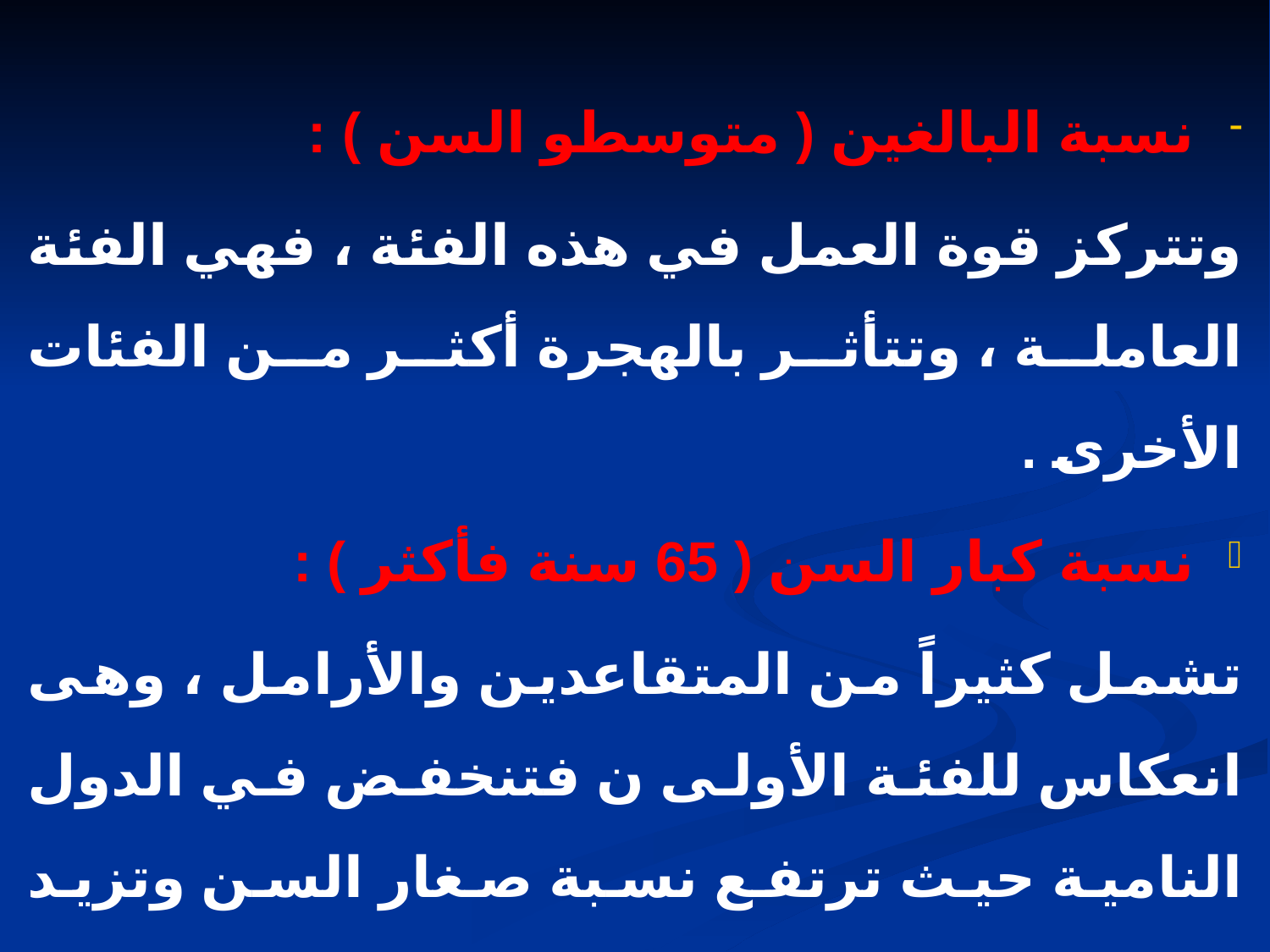

نسبة البالغين ( متوسطو السن ) :
وتتركز قوة العمل في هذه الفئة ، فهي الفئة العاملة ، وتتأثر بالهجرة أكثر من الفئات الأخرى .
نسبة كبار السن ( 65 سنة فأكثر ) :
تشمل كثيراً من المتقاعدين والأرامل ، وهى انعكاس للفئة الأولى ن فتنخفض في الدول النامية حيث ترتفع نسبة صغار السن وتزيد في الدول المتقدمة حيث تقل نسبة صغار السن .
وتصل في المملكة 3.5% .